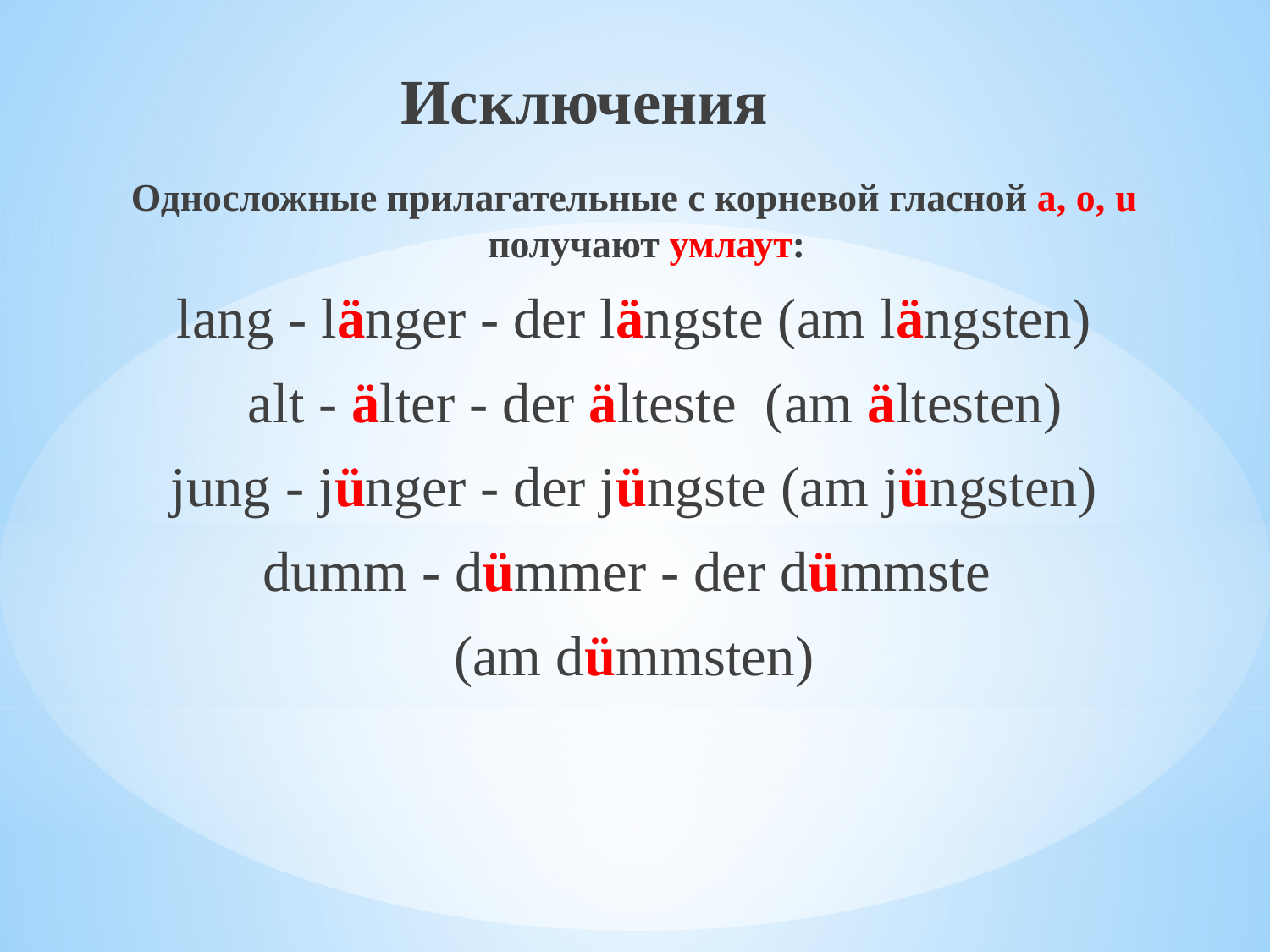

Исключения
Односложные прилагательные с корневой гласной a, o, u получают умлаут:
lang - länger - der längste (am längsten)
   alt - älter - der älteste  (am ältesten)
jung - jünger - der jüngste (am jüngsten)
dumm - dümmer - der dümmste
(am dümmsten)